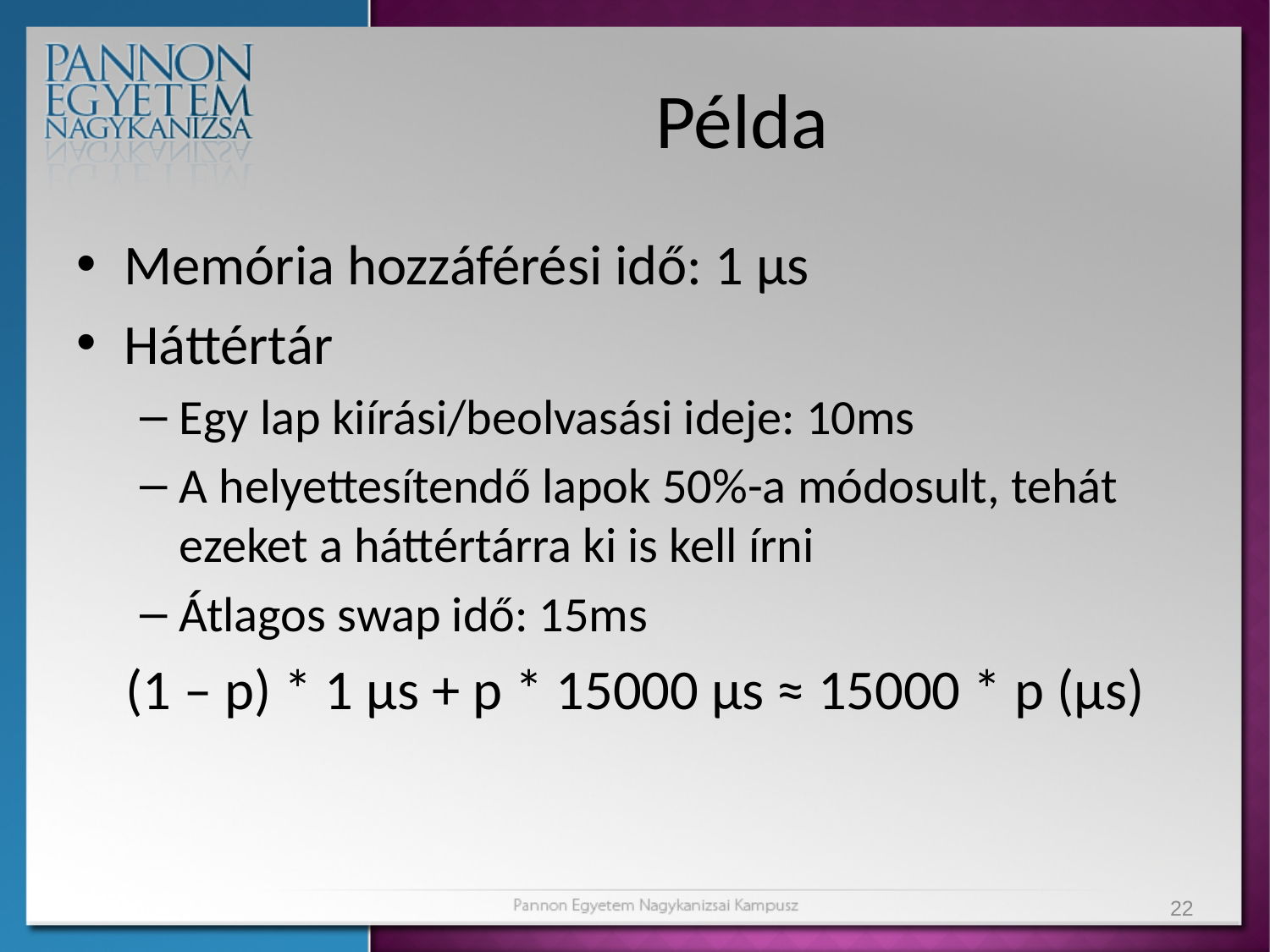

# Példa
Memória hozzáférési idő: 1 μs
Háttértár
Egy lap kiírási/beolvasási ideje: 10ms
A helyettesítendő lapok 50%-a módosult, tehát ezeket a háttértárra ki is kell írni
Átlagos swap idő: 15ms
(1 – p) * 1 μs + p * 15000 μs ≈ 15000 * p (μs)
22